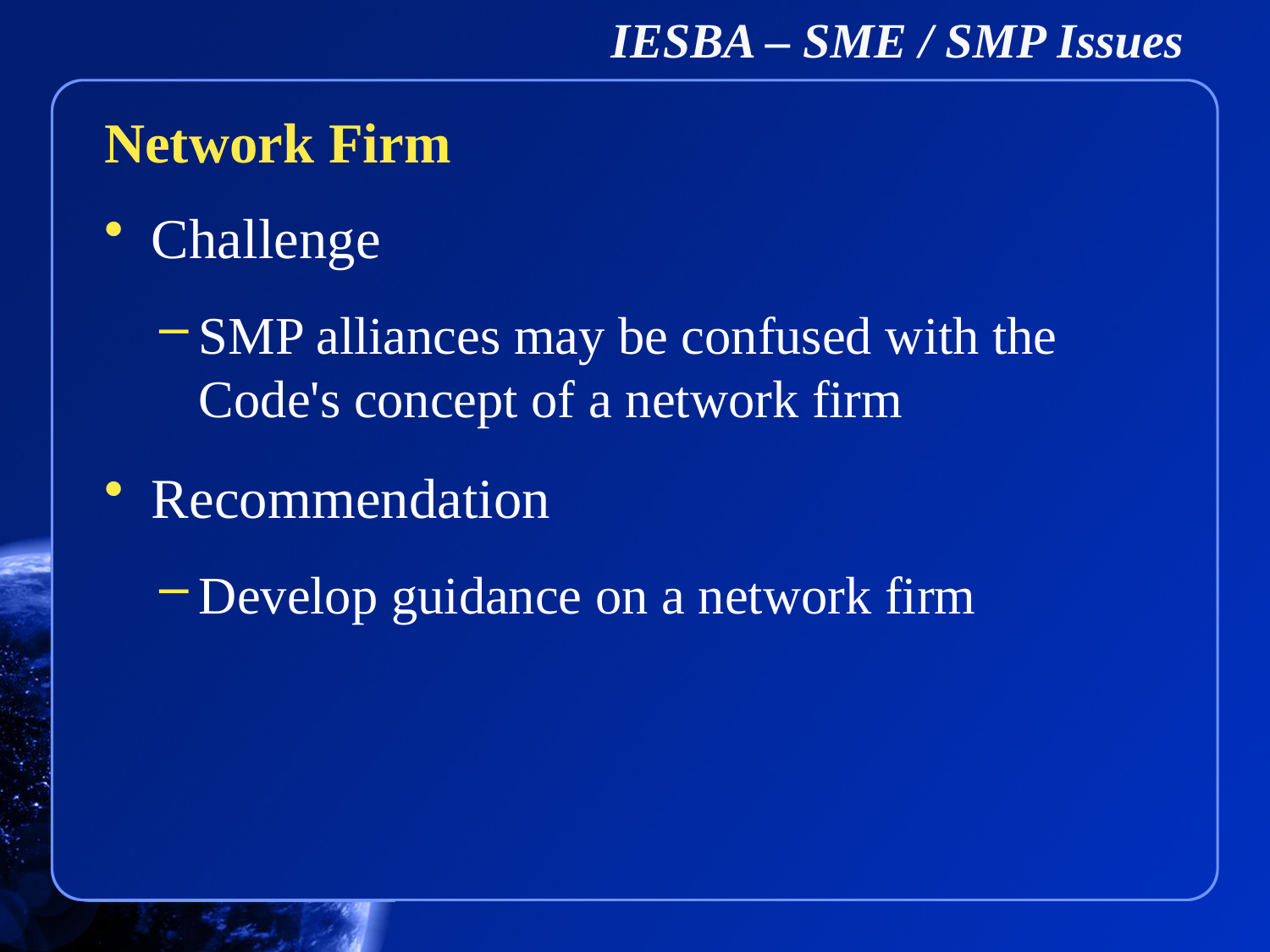

# IESBA – SME / SMP Issues
Network Firm
Challenge
SMP alliances may be confused with the Code's concept of a network firm
Recommendation
Develop guidance on a network firm